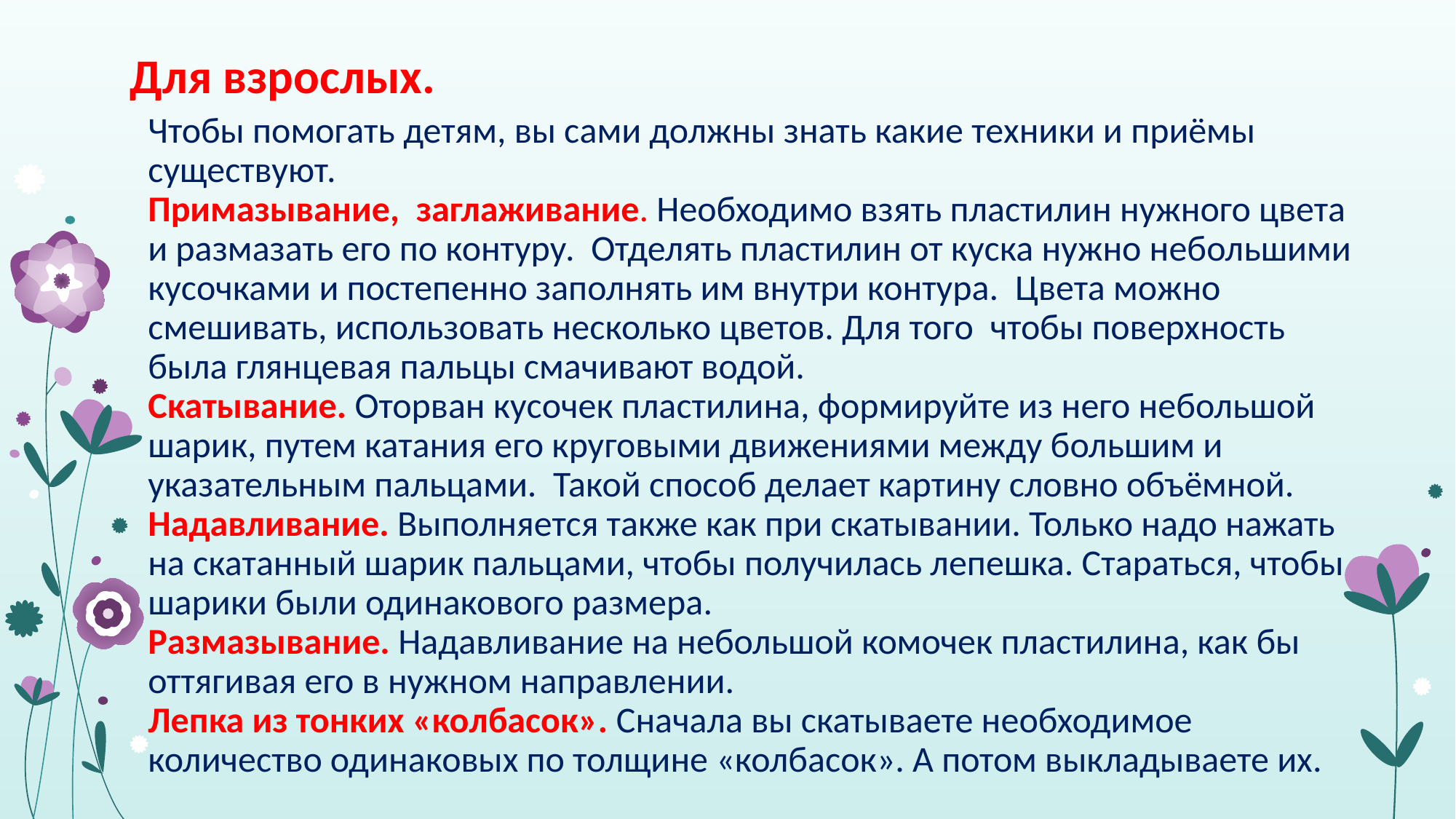

Для взрослых.
# Чтобы помогать детям, вы сами должны знать какие техники и приёмы существуют. Примазывание,  заглаживание. Необходимо взять пластилин нужного цвета и размазать его по контуру.  Отделять пластилин от куска нужно небольшими кусочками и постепенно заполнять им внутри контура.  Цвета можно смешивать, использовать несколько цветов. Для того  чтобы поверхность была глянцевая пальцы смачивают водой. Скатывание. Оторван кусочек пластилина, формируйте из него небольшой шарик, путем катания его круговыми движениями между большим и указательным пальцами.  Такой способ делает картину словно объёмной. Надавливание. Выполняется также как при скатывании. Только надо нажать на скатанный шарик пальцами, чтобы получилась лепешка. Стараться, чтобы шарики были одинакового размера. Размазывание. Надавливание на небольшой комочек пластилина, как бы оттягивая его в нужном направлении. Лепка из тонких «колбасок». Сначала вы скатываете необходимое количество одинаковых по толщине «колбасок». А потом выкладываете их.